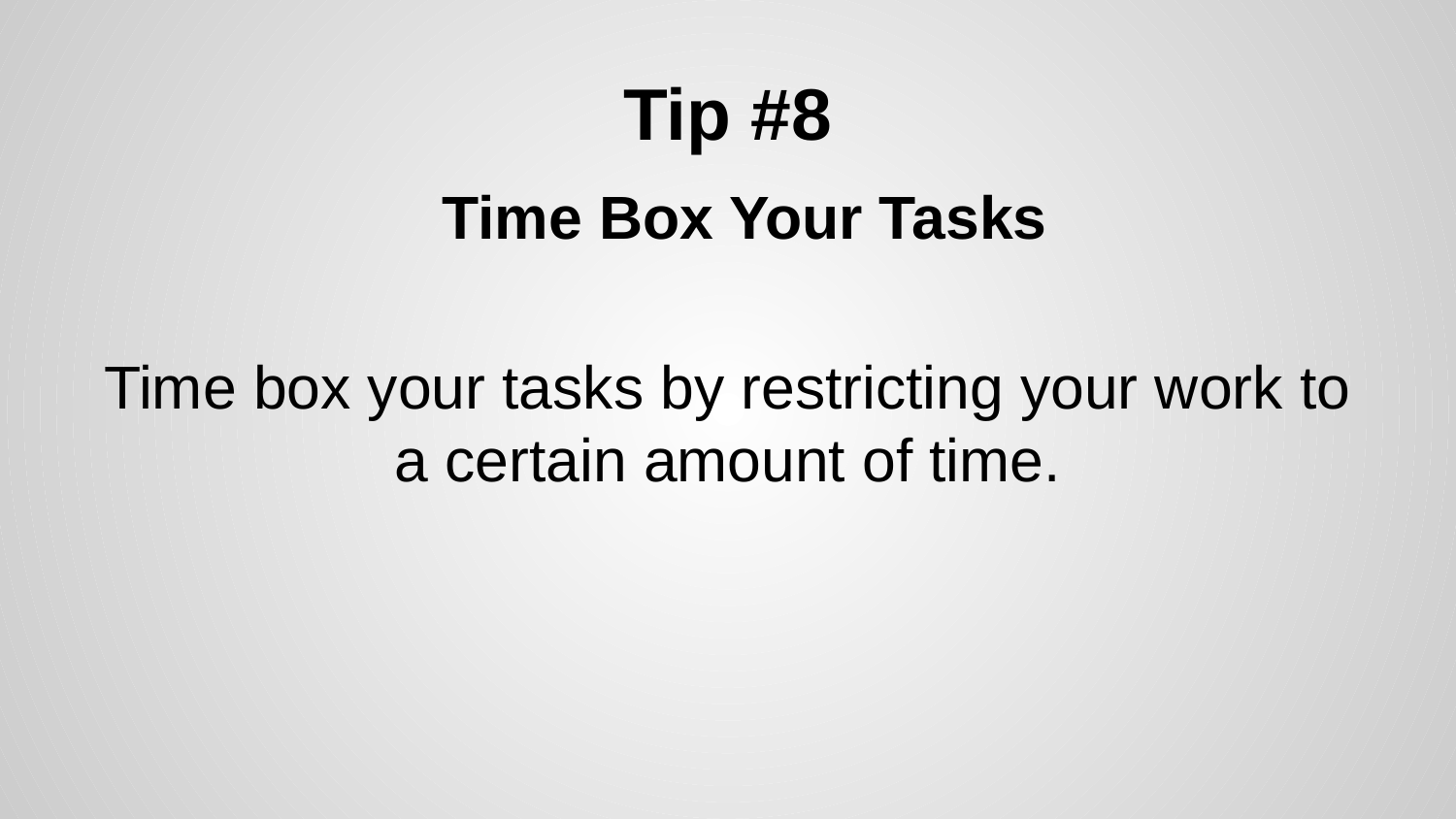

# Tip #8

  Time Box Your Tasks

Time box your tasks by restricting your work to a certain amount of time.